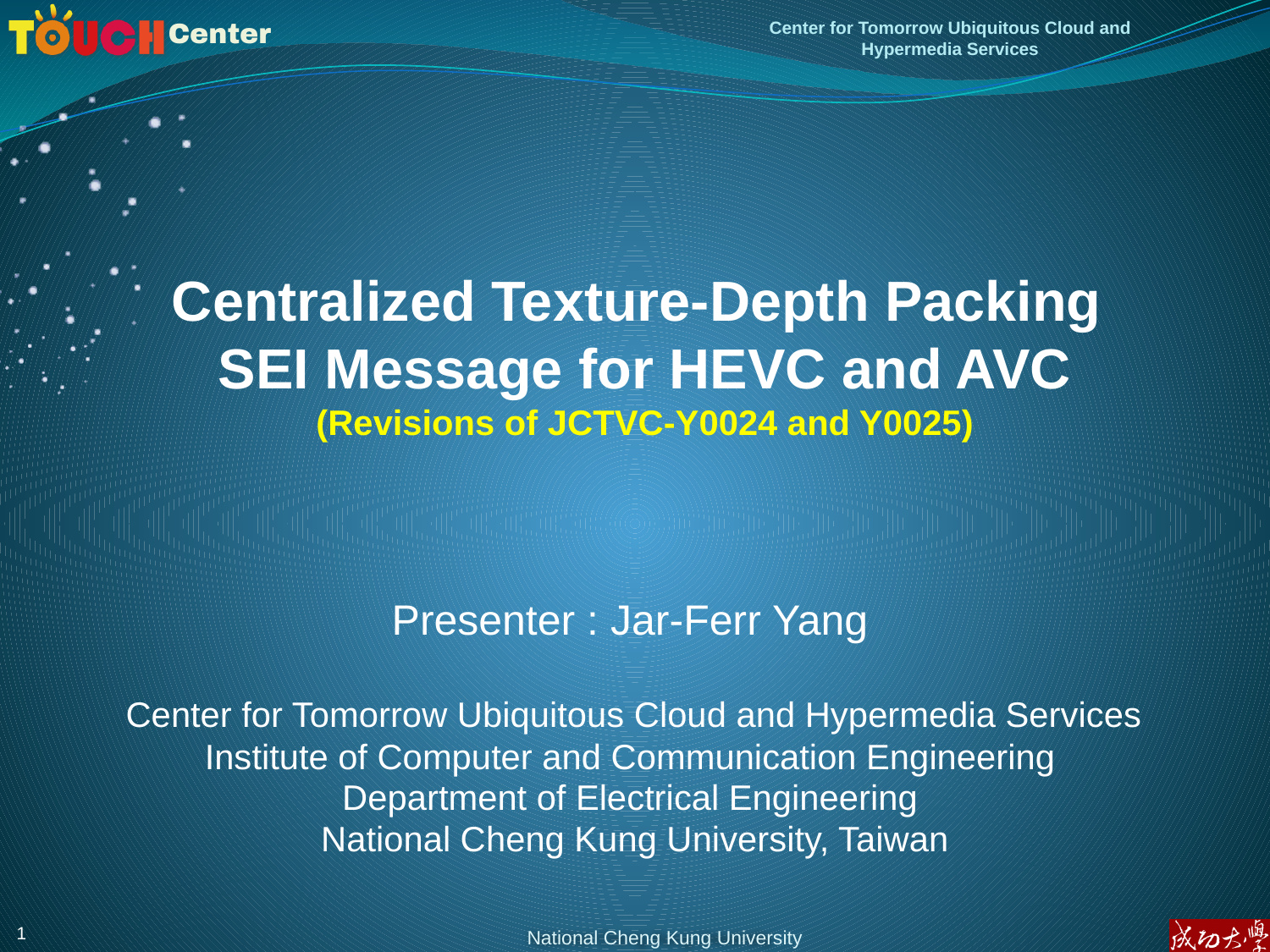

Centralized Texture-Depth Packing
SEI Message for HEVC and AVC
(Revisions of JCTVC-Y0024 and Y0025)
Presenter : Jar-Ferr Yang

 Center for Tomorrow Ubiquitous Cloud and Hypermedia Services
Institute of Computer and Communication Engineering
Department of Electrical Engineering
 National Cheng Kung University, Taiwan